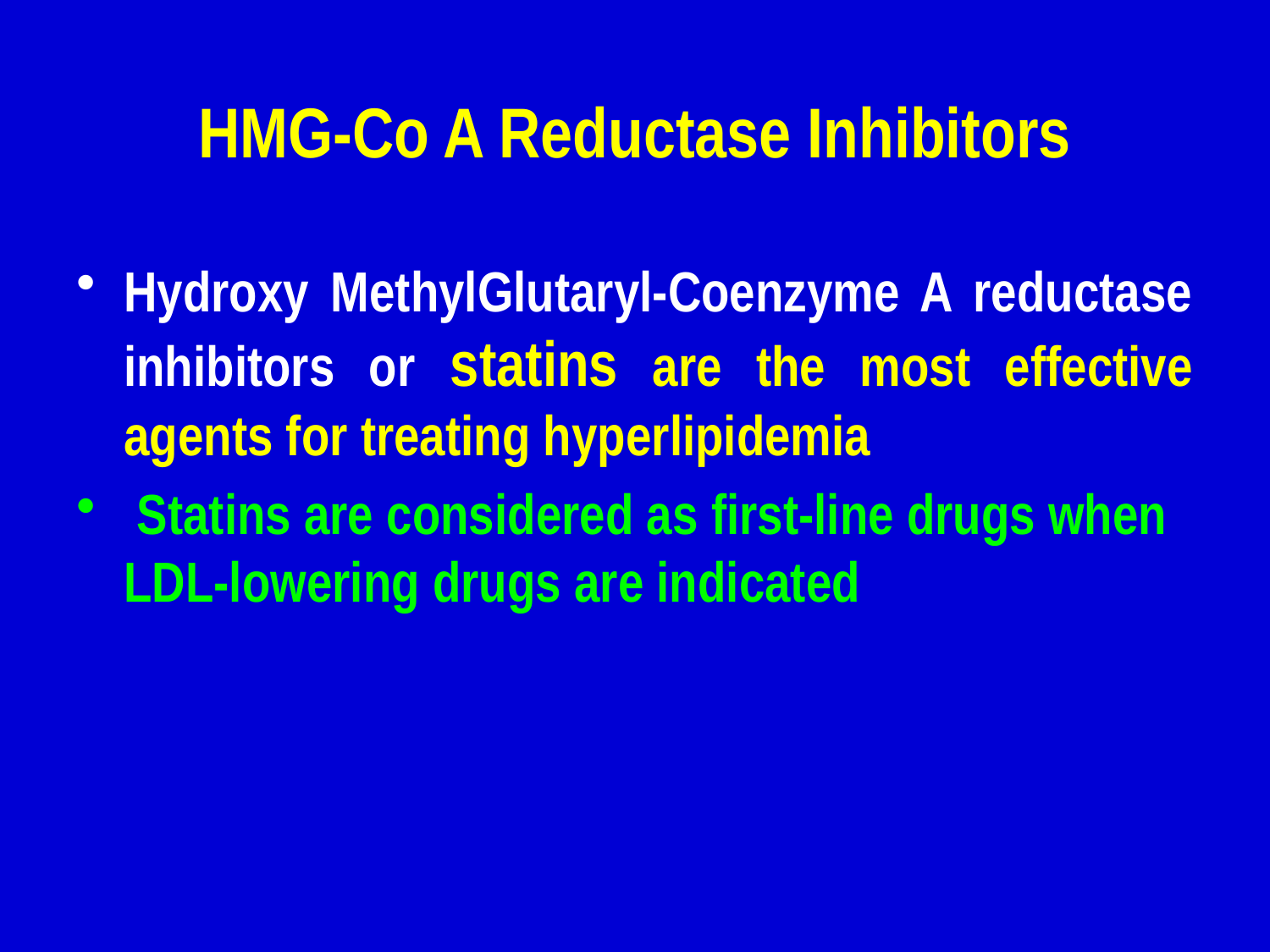

# HMG-Co A Reductase Inhibitors
Hydroxy MethylGlutaryl-Coenzyme A reductase inhibitors or statins are the most effective agents for treating hyperlipidemia
 Statins are considered as first-line drugs when LDL-lowering drugs are indicated